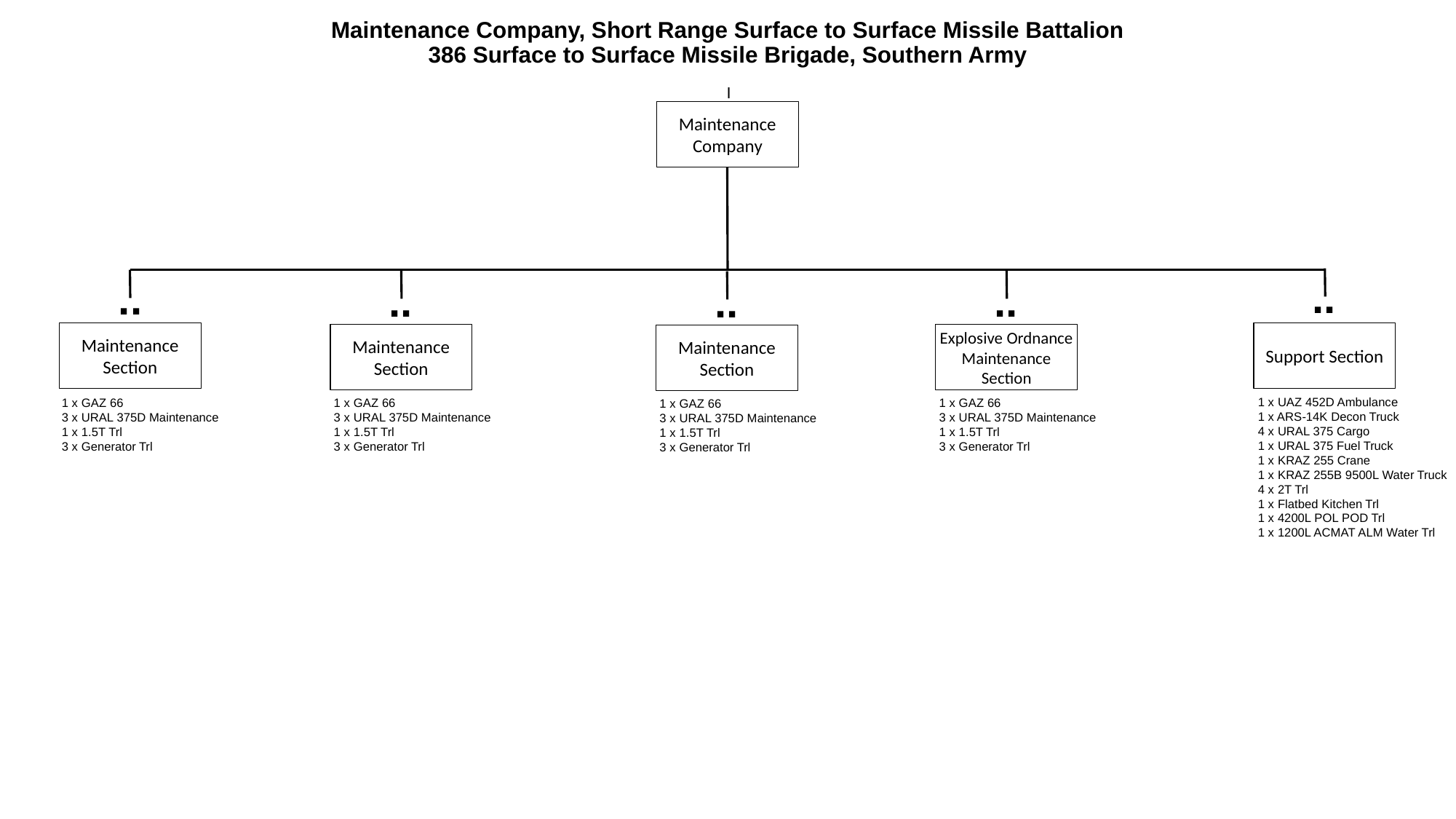

# Maintenance Company, Short Range Surface to Surface Missile Battalion 386 Surface to Surface Missile Brigade, Southern Army
I
Maintenance
Company
..
..
..
..
..
Maintenance Section
Support Section
Maintenance Section
Explosive Ordnance Maintenance Section
Maintenance Section
1 x UAZ 452D Ambulance
1 x ARS-14K Decon Truck
4 x URAL 375 Cargo
1 x URAL 375 Fuel Truck
1 x KRAZ 255 Crane
1 x KRAZ 255B 9500L Water Truck
4 x 2T Trl
1 x Flatbed Kitchen Trl
1 x 4200L POL POD Trl
1 x 1200L ACMAT ALM Water Trl
1 x GAZ 66
3 x URAL 375D Maintenance
1 x 1.5T Trl
3 x Generator Trl
1 x GAZ 66
3 x URAL 375D Maintenance
1 x 1.5T Trl
3 x Generator Trl
1 x GAZ 66
3 x URAL 375D Maintenance
1 x 1.5T Trl
3 x Generator Trl
1 x GAZ 66
3 x URAL 375D Maintenance
1 x 1.5T Trl
3 x Generator Trl